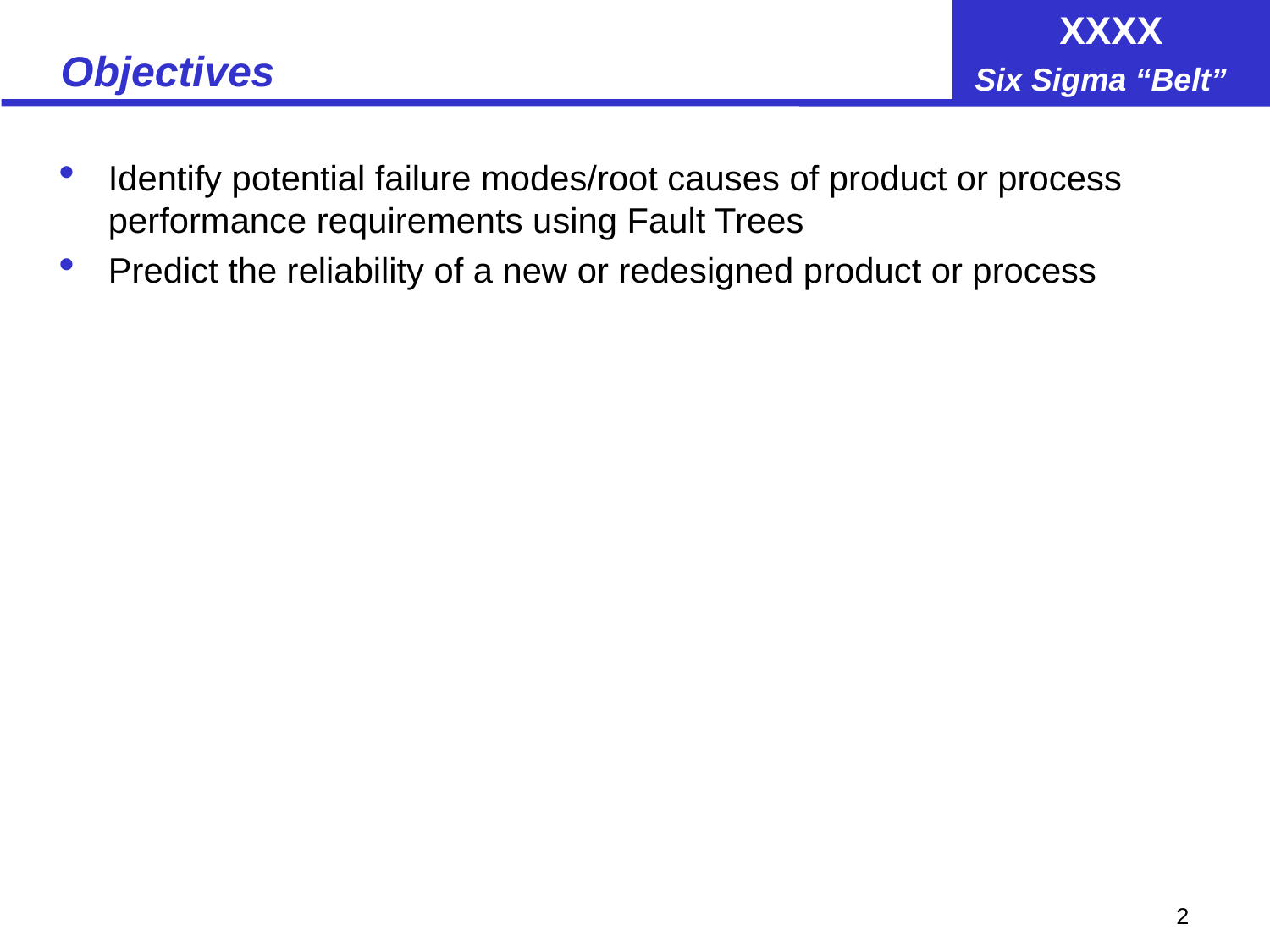

# Objectives
Identify potential failure modes/root causes of product or process performance requirements using Fault Trees
Predict the reliability of a new or redesigned product or process